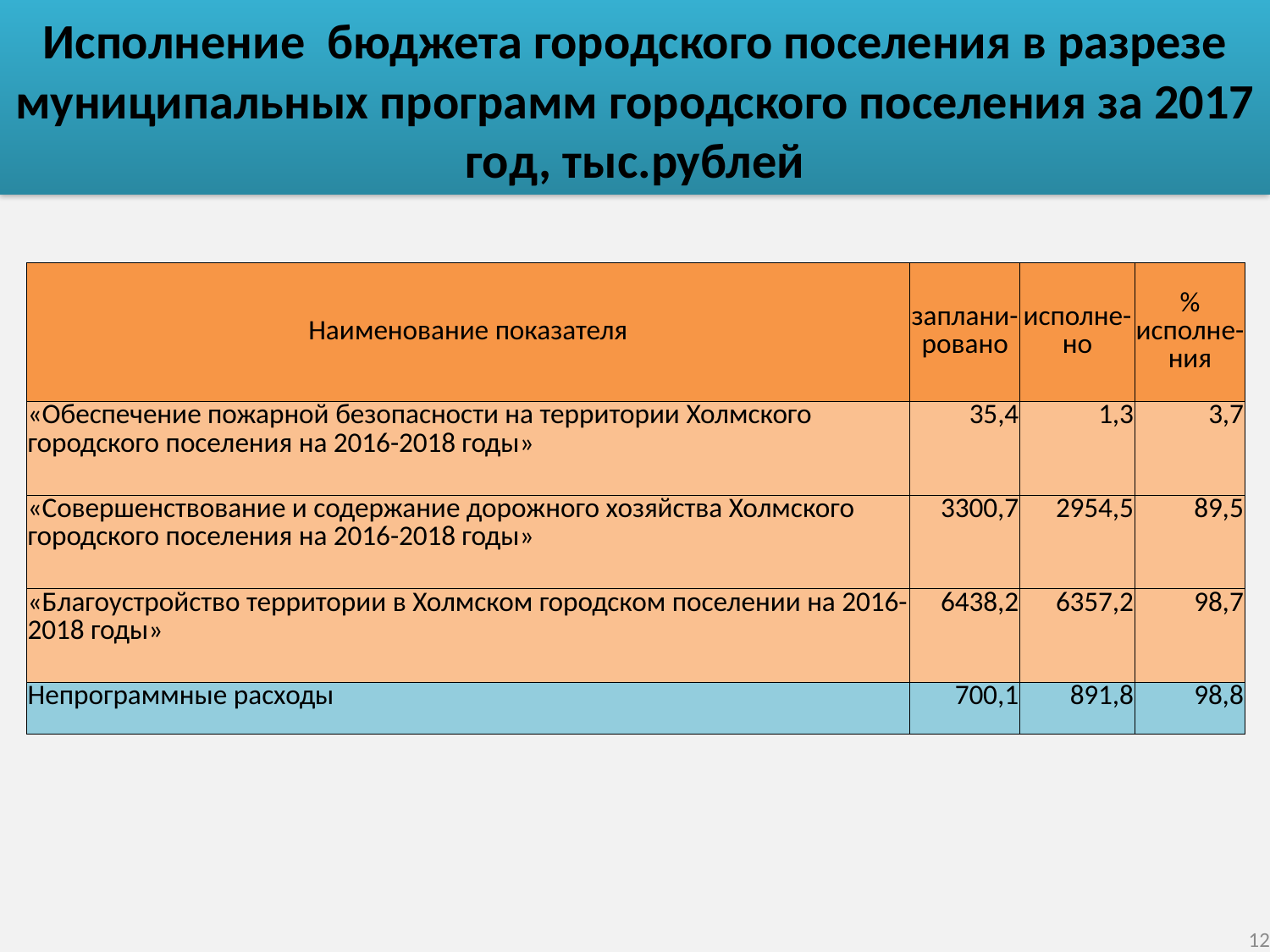

Исполнение  бюджета городского поселения в разрезе муниципальных программ городского поселения за 2017 год, тыс.рублей
| Наименование показателя | заплани- ровано | исполне-но | % исполне-ния |
| --- | --- | --- | --- |
| «Обеспечение пожарной безопасности на территории Холмского городского поселения на 2016-2018 годы» | 35,4 | 1,3 | 3,7 |
| «Совершенствование и содержание дорожного хозяйства Холмского городского поселения на 2016-2018 годы» | 3300,7 | 2954,5 | 89,5 |
| «Благоустройство территории в Холмском городском поселении на 2016-2018 годы» | 6438,2 | 6357,2 | 98,7 |
| Непрограммные расходы | 700,1 | 891,8 | 98,8 |
12